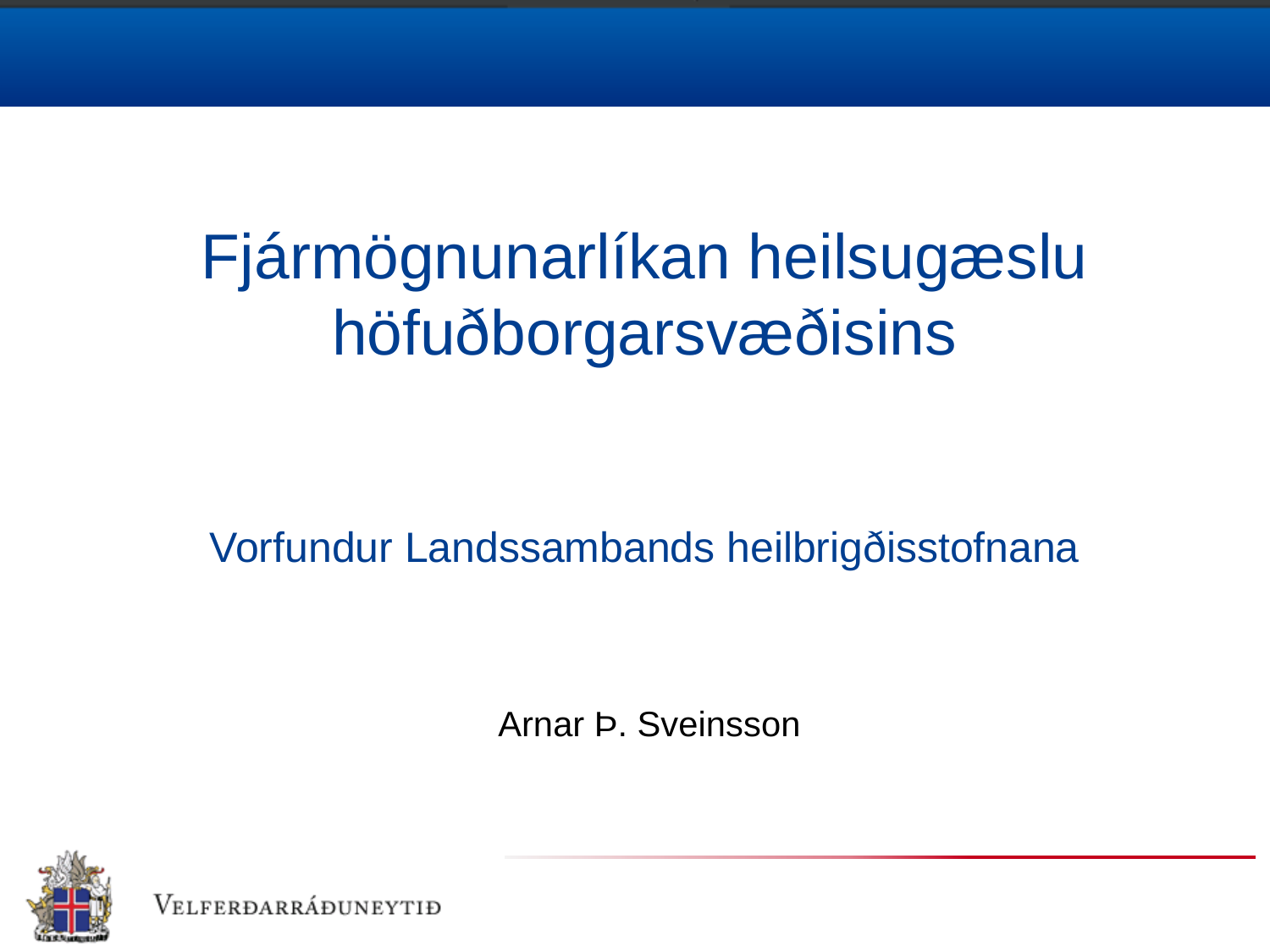

# Fjármögnunarlíkan heilsugæslu höfuðborgarsvæðisins Vorfundur Landssambands heilbrigðisstofnana

Arnar Þ. Sveinsson